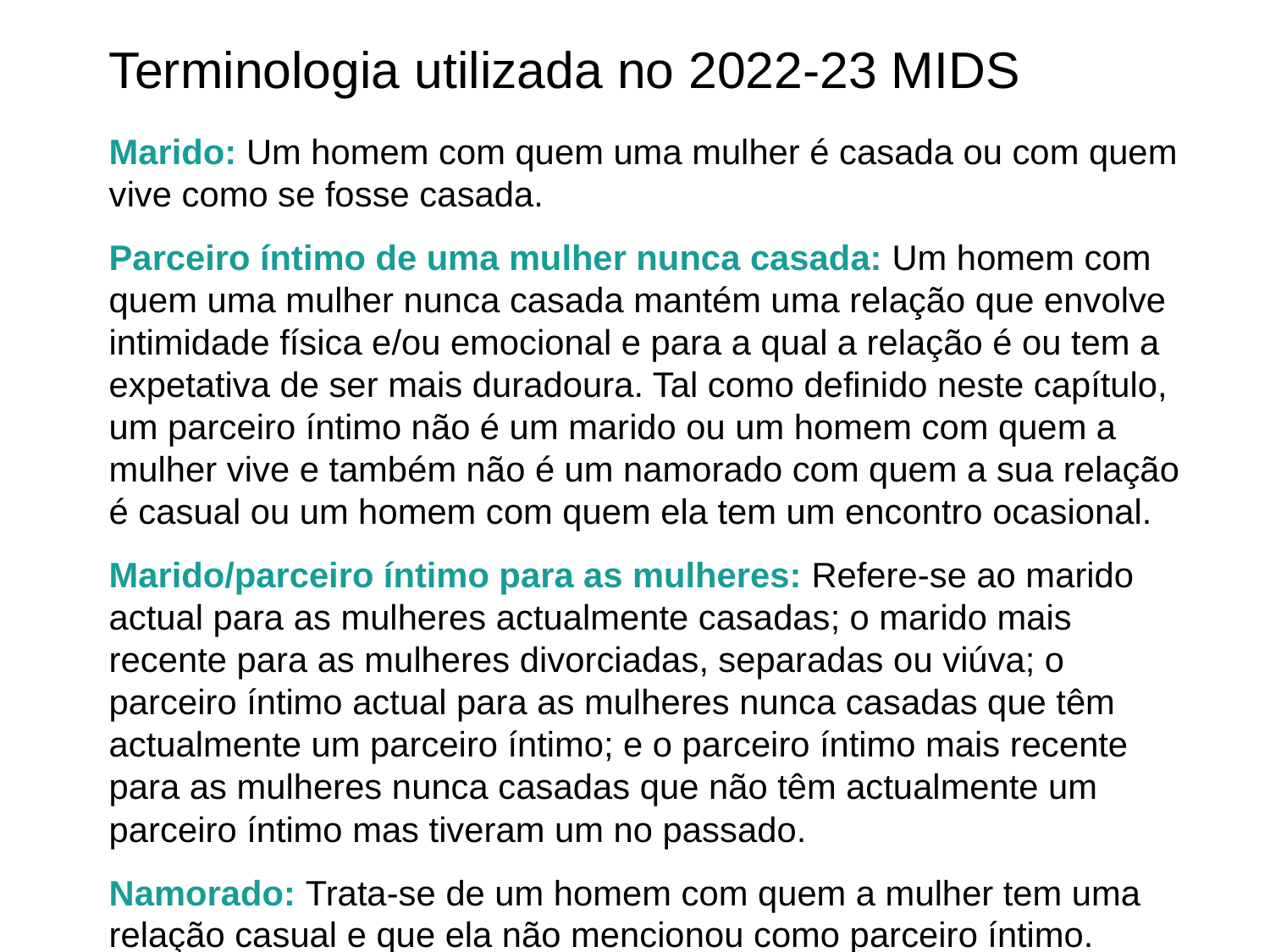

# Terminologia utilizada no 2022-23 MIDS
Marido: Um homem com quem uma mulher é casada ou com quem vive como se fosse casada.
Parceiro íntimo de uma mulher nunca casada: Um homem com quem uma mulher nunca casada mantém uma relação que envolve intimidade física e/ou emocional e para a qual a relação é ou tem a expetativa de ser mais duradoura. Tal como definido neste capítulo, um parceiro íntimo não é um marido ou um homem com quem a mulher vive e também não é um namorado com quem a sua relação é casual ou um homem com quem ela tem um encontro ocasional.
Marido/parceiro íntimo para as mulheres: Refere-se ao marido actual para as mulheres actualmente casadas; o marido mais recente para as mulheres divorciadas, separadas ou viúva; o parceiro íntimo actual para as mulheres nunca casadas que têm actualmente um parceiro íntimo; e o parceiro íntimo mais recente para as mulheres nunca casadas que não têm actualmente um parceiro íntimo mas tiveram um no passado.
Namorado: Trata-se de um homem com quem a mulher tem uma relação casual e que ela não mencionou como parceiro íntimo.